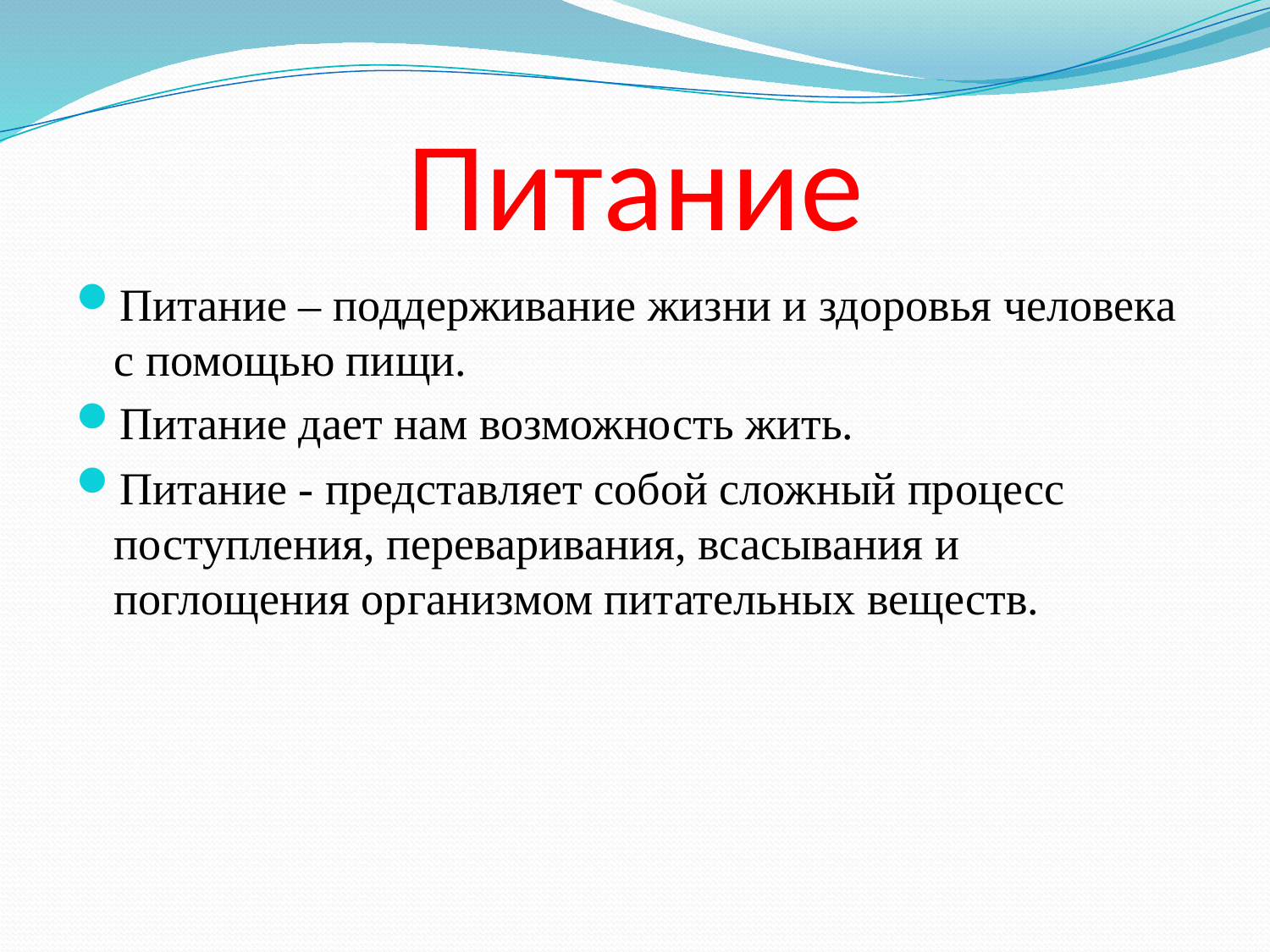

# Питание
Питание – поддерживание жизни и здоровья человека с помощью пищи.
Питание дает нам возможность жить.
Питание - представляет собой сложный процесс поступления, переваривания, всасывания и поглощения организмом питательных веществ.